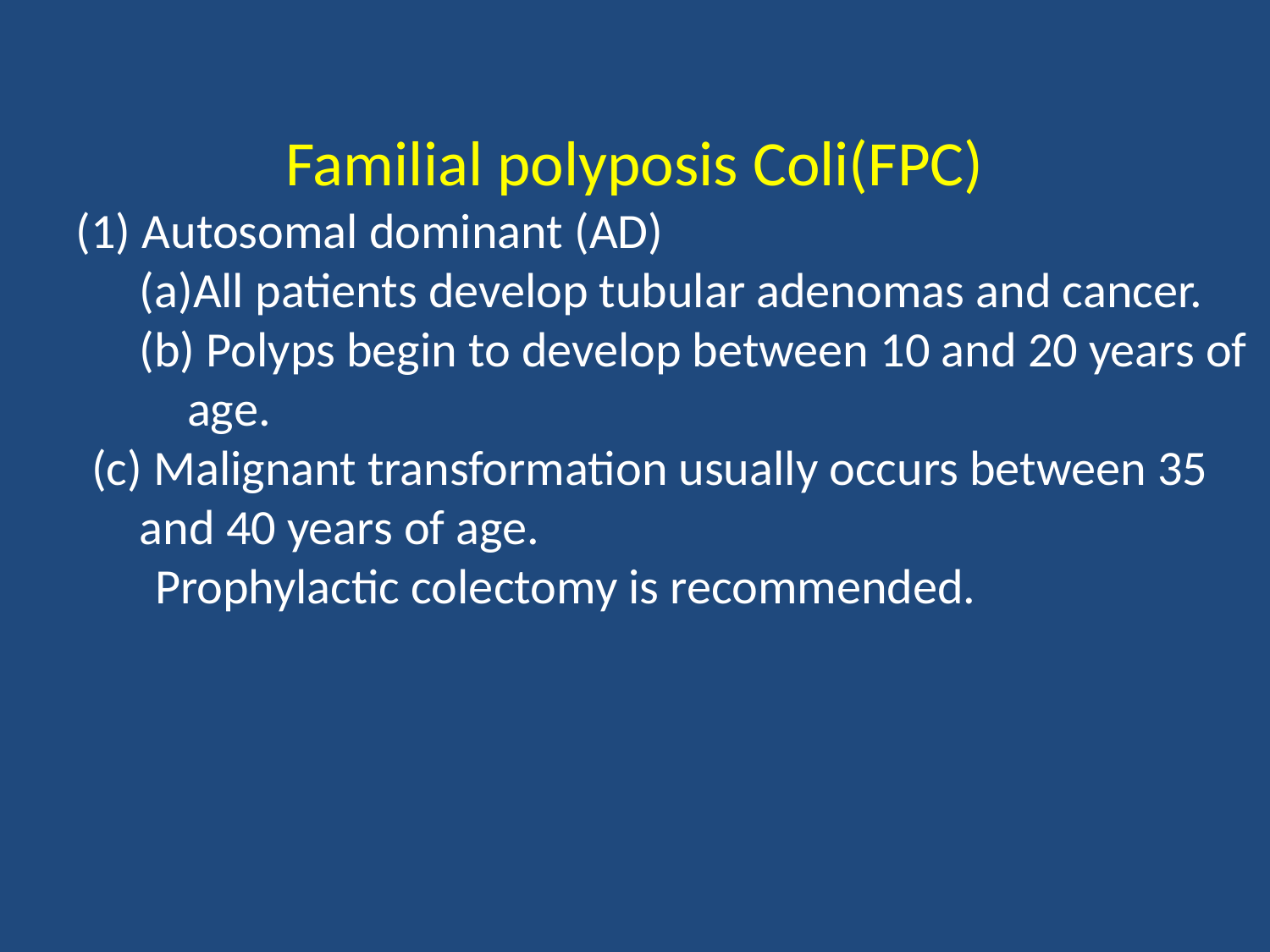

Familial polyposis Coli(FPC)
(1) Autosomal dominant (AD)
All patients develop tubular adenomas and cancer.
(b) Polyps begin to develop between 10 and 20 years of age.
(c) Malignant transformation usually occurs between 35 and 40 years of age.
Prophylactic colectomy is recommended.